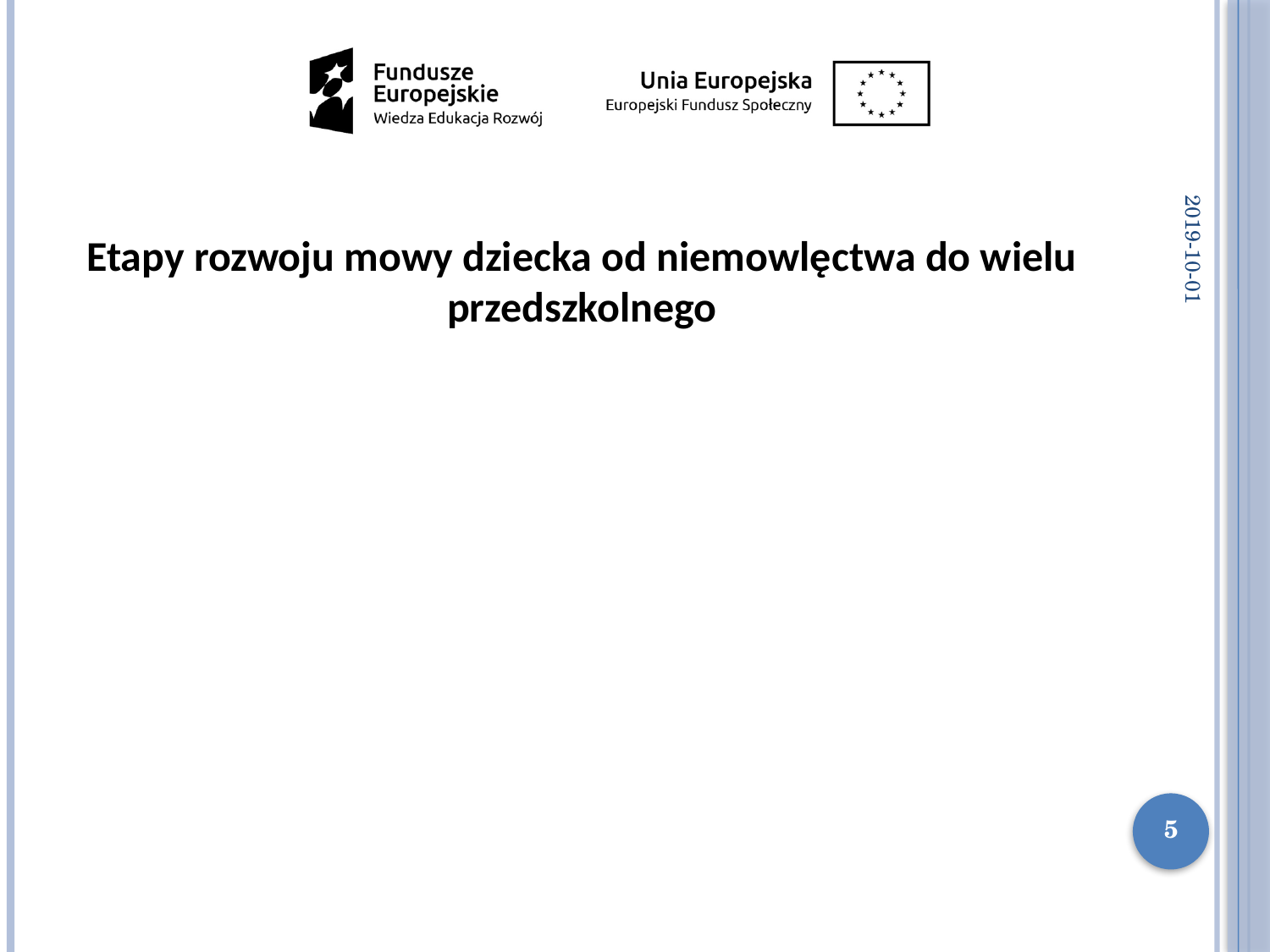

2019-10-01
Etapy rozwoju mowy dziecka od niemowlęctwa do wielu przedszkolnego
5